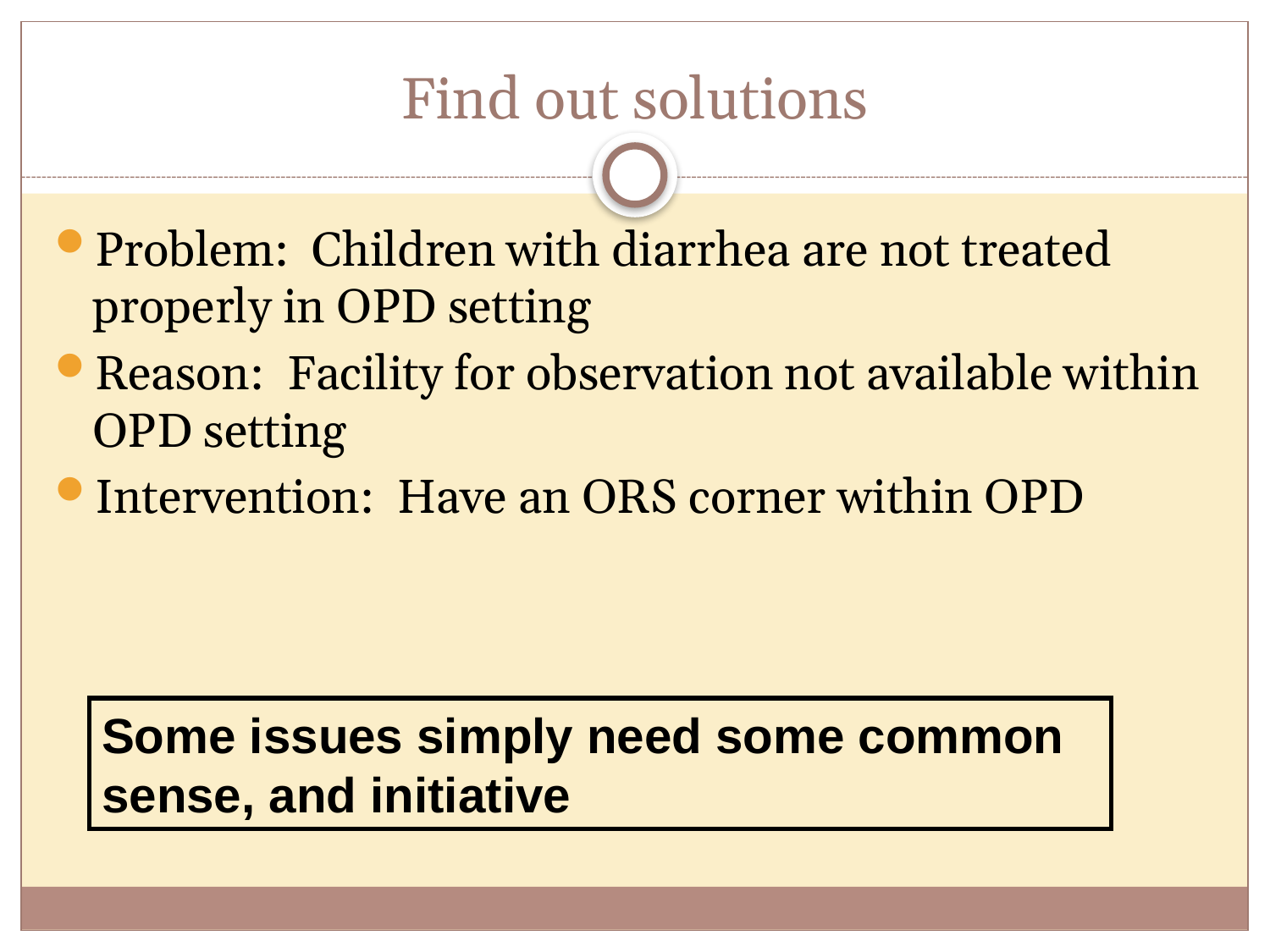

# Find out solutions
Problem:  Children with diarrhea are not treated properly in OPD setting
Reason:  Facility for observation not available within OPD setting
Intervention:  Have an ORS corner within OPD
Some issues simply need some common sense, and initiative